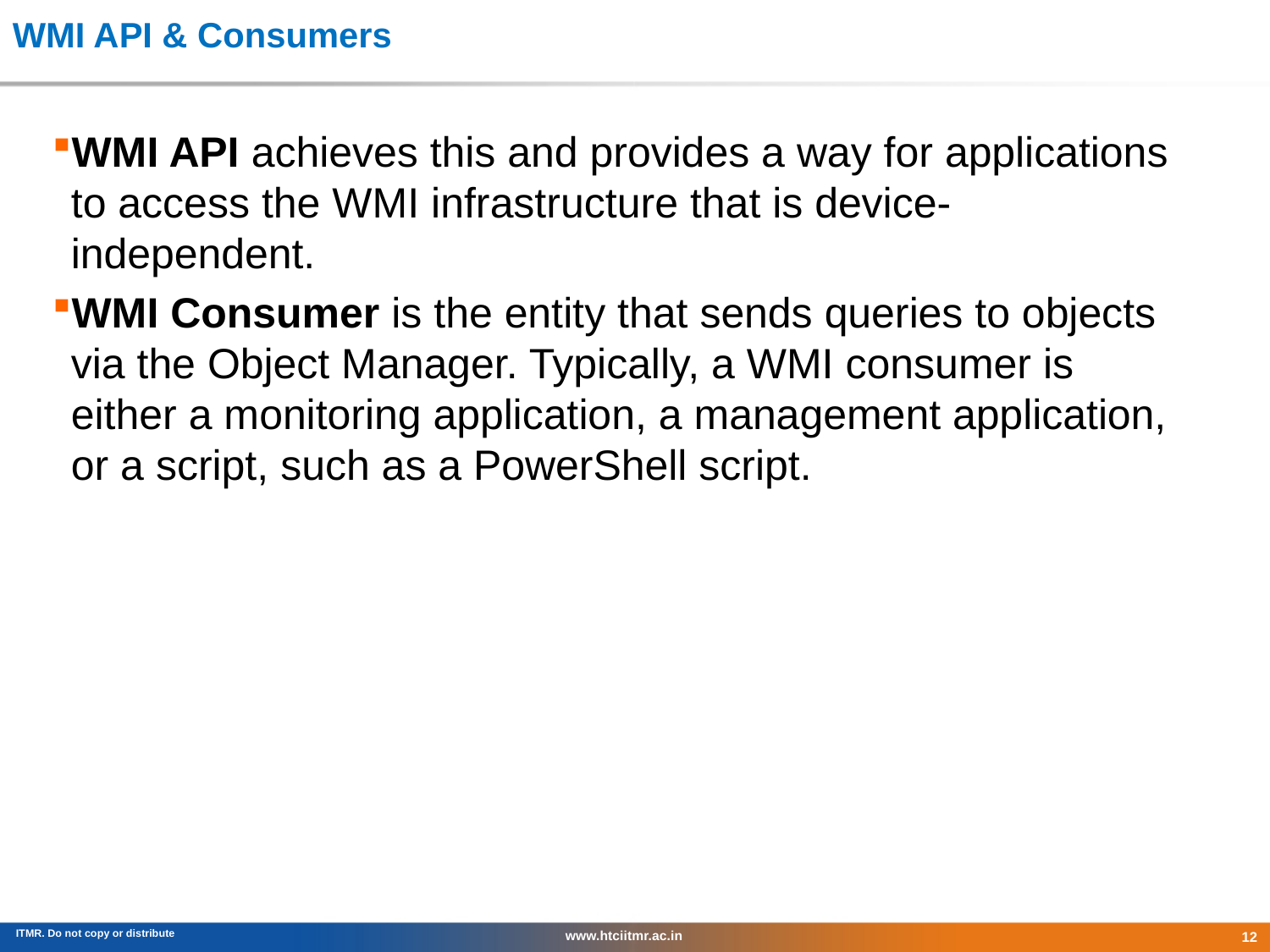

# WMI API & Consumers
WMI API achieves this and provides a way for applications to access the WMI infrastructure that is device-independent.
WMI Consumer is the entity that sends queries to objects via the Object Manager. Typically, a WMI consumer is either a monitoring application, a management application, or a script, such as a PowerShell script.